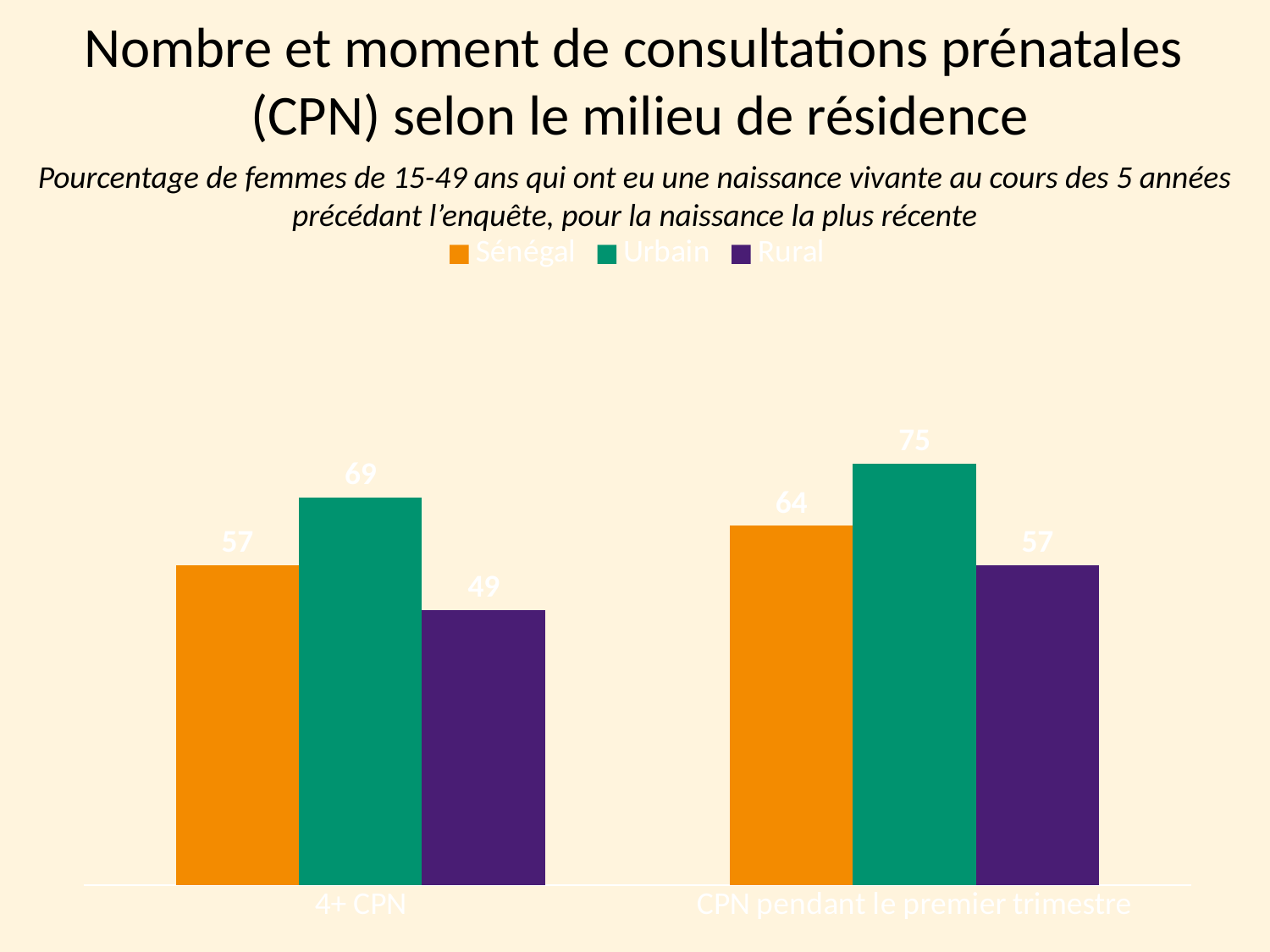

# Nombre et moment de consultations prénatales (CPN) selon le milieu de résidence
Pourcentage de femmes de 15-49 ans qui ont eu une naissance vivante au cours des 5 années précédant l’enquête, pour la naissance la plus récente

### Chart

| Category | Sénégal | Urbain | Rural |
|---|---|---|---|
| 4+ CPN | 57.0 | 69.0 | 49.0 |
| CPN pendant le premier trimestre | 64.0 | 75.0 | 57.0 |